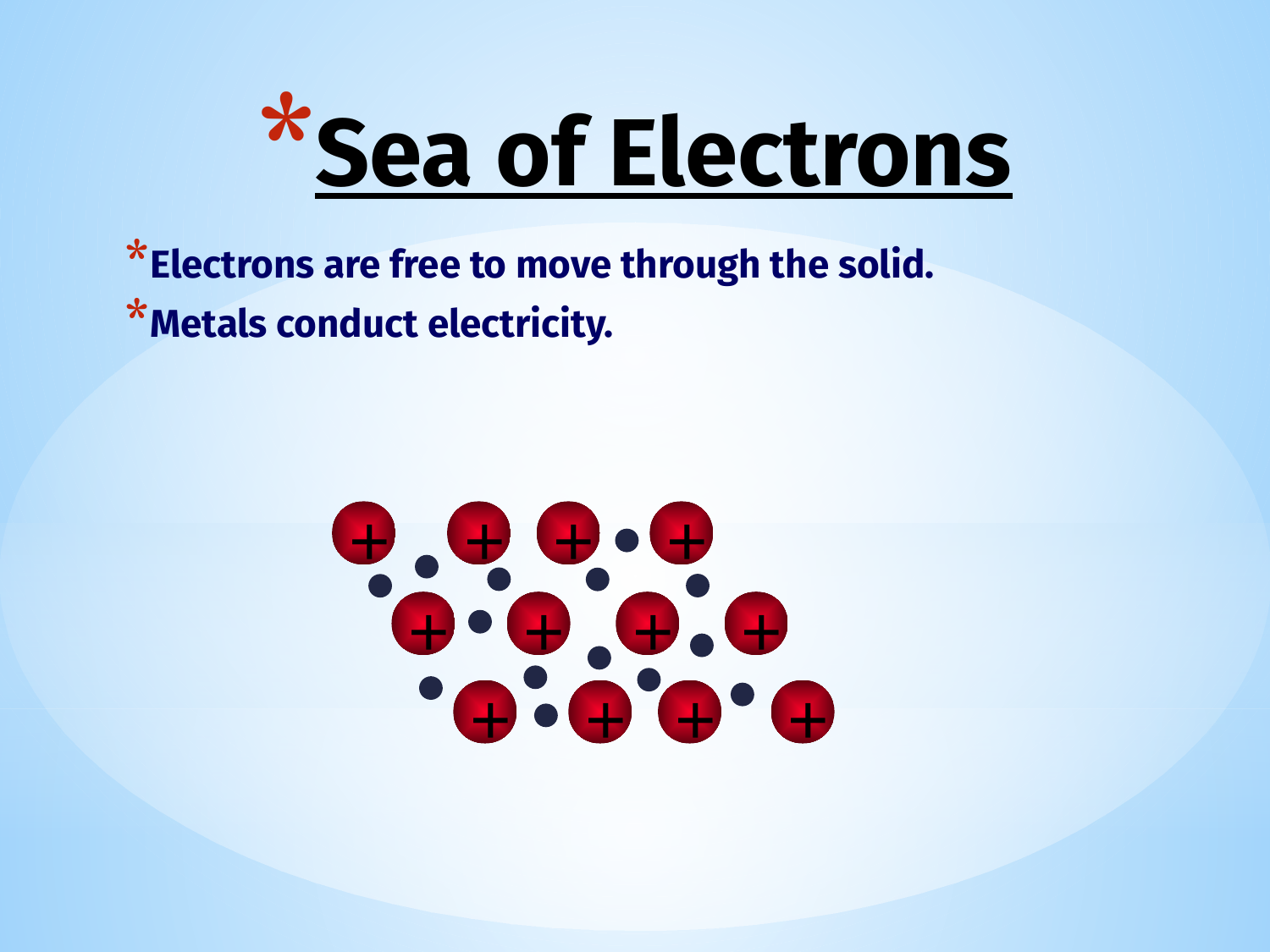

# Sea of Electrons
Electrons are free to move through the solid.
Metals conduct electricity.
+

+

+

+

+

+

+

+

+

+

+

+